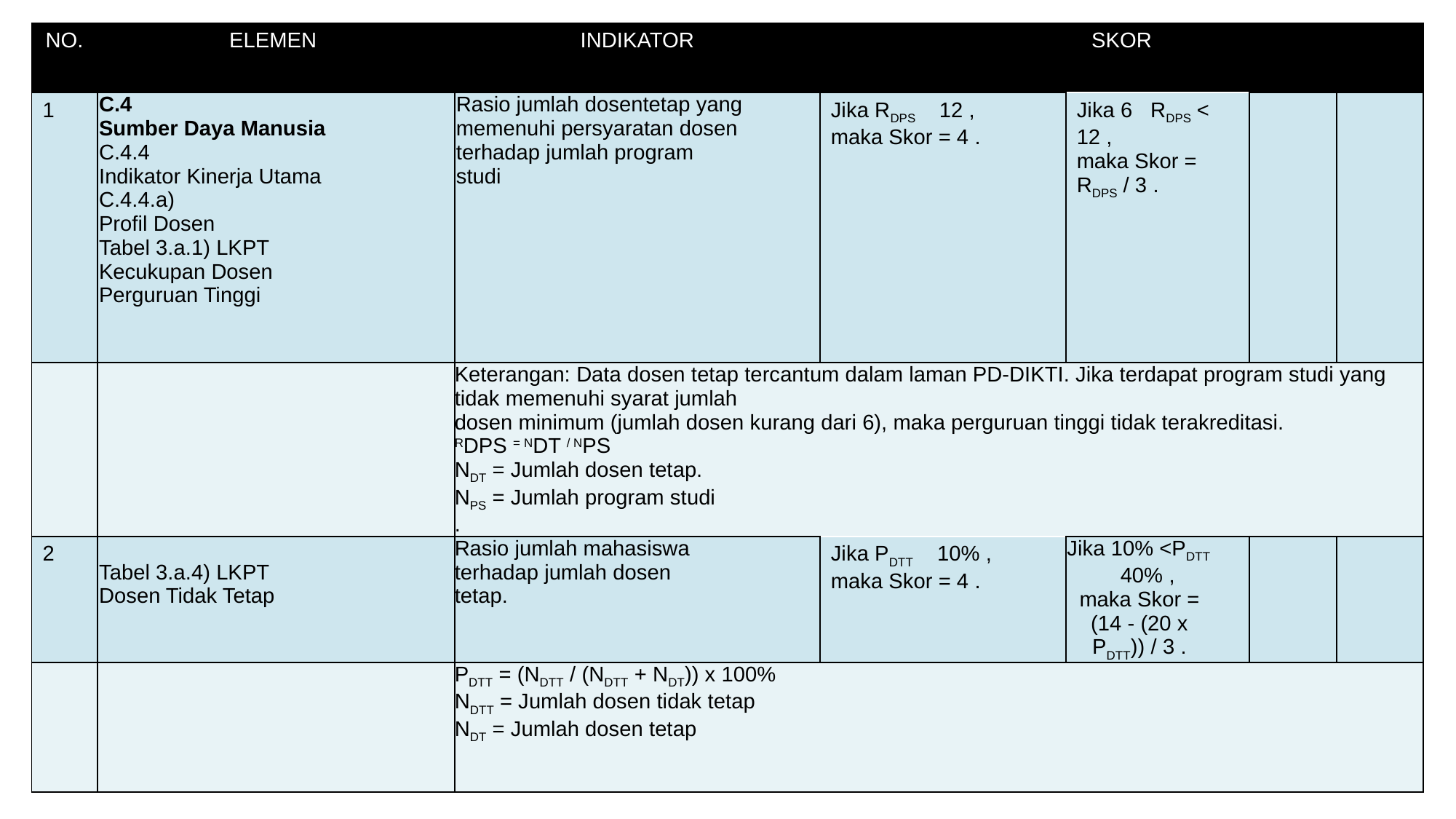

| NO. | ELEMEN | INDIKATOR | SKOR |  |  |  |
| --- | --- | --- | --- | --- | --- | --- |
| 1 | C.4 Sumber Daya Manusia C.4.4 Indikator Kinerja Utama C.4.4.a) Profil Dosen Tabel 3.a.1) LKPT Kecukupan Dosen Perguruan Tinggi | Rasio jumlah dosentetap yang memenuhi persyaratan dosen terhadap jumlah program studi | Jika RDPS 12 , maka Skor = 4 . | Jika 6 RDPS < 12 , maka Skor = RDPS / 3 . |  |  |
|  |  | Keterangan: Data dosen tetap tercantum dalam laman PD-DIKTI. Jika terdapat program studi yang tidak memenuhi syarat jumlah dosen minimum (jumlah dosen kurang dari 6), maka perguruan tinggi tidak terakreditasi. RDPS = NDT / NPS NDT = Jumlah dosen tetap. NPS = Jumlah program studi . |  |  |  |  |
| 2 | Tabel 3.a.4) LKPT Dosen Tidak Tetap | Rasio jumlah mahasiswa terhadap jumlah dosen tetap. | Jika PDTT 10% , maka Skor = 4 . | Jika 10% <PDTT 40% , maka Skor = (14 - (20 x PDTT)) / 3 . |  |  |
|  |  | PDTT = (NDTT / (NDTT + NDT)) x 100% NDTT = Jumlah dosen tidak tetap NDT = Jumlah dosen tetap |  |  |  |  |